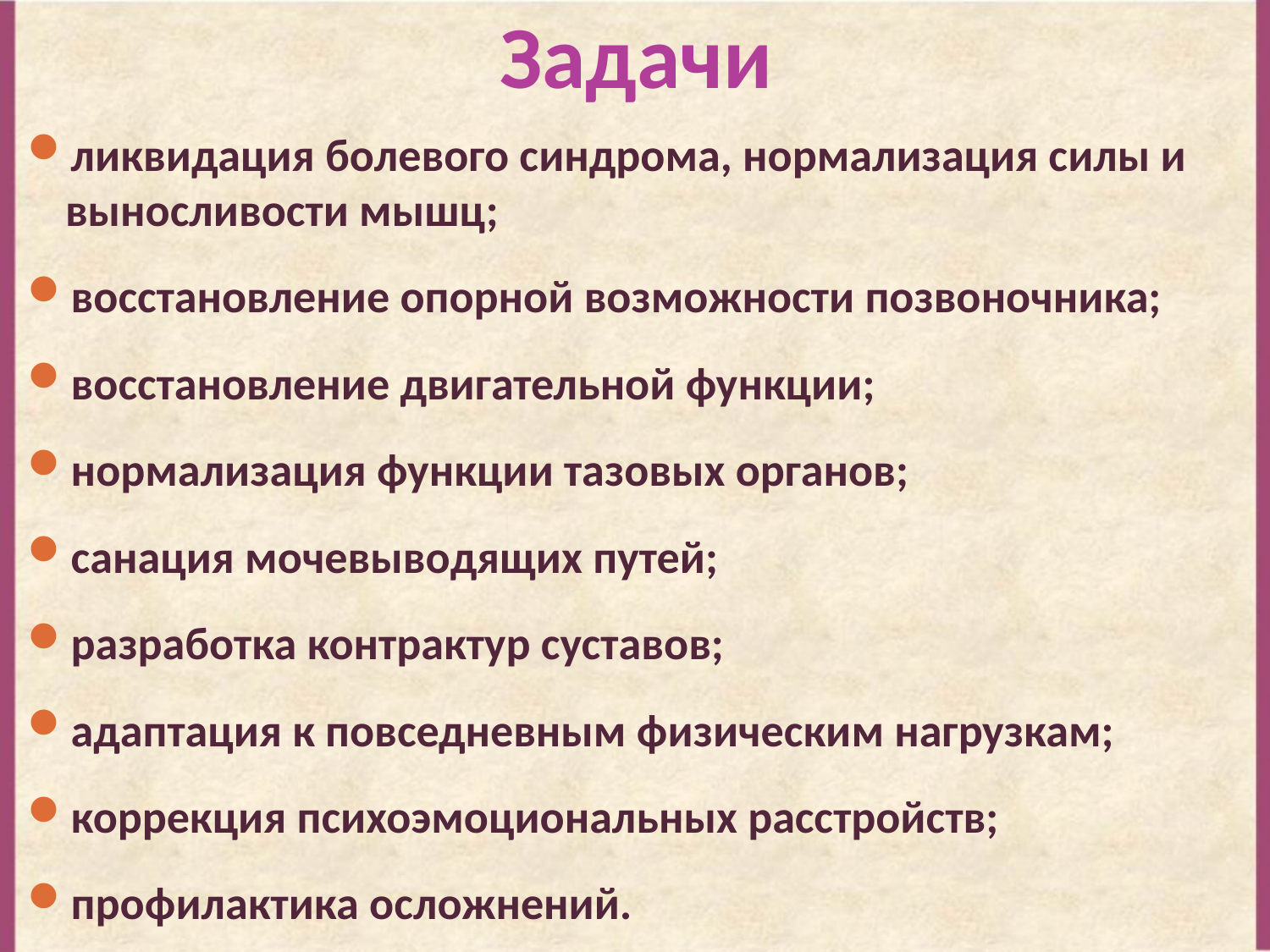

Задачи
ликвидация болевого синдрома, нормализация силы и выносливости мышц;
восстановление опорной возможности позвоночника;
восстановление двигательной функции;
нормализация функции тазовых органов;
санация мочевыводящих путей;
разработка контрактур суставов;
адаптация к повседневным физическим нагрузкам;
коррекция психоэмоциональных расстройств;
профилактика осложнений.